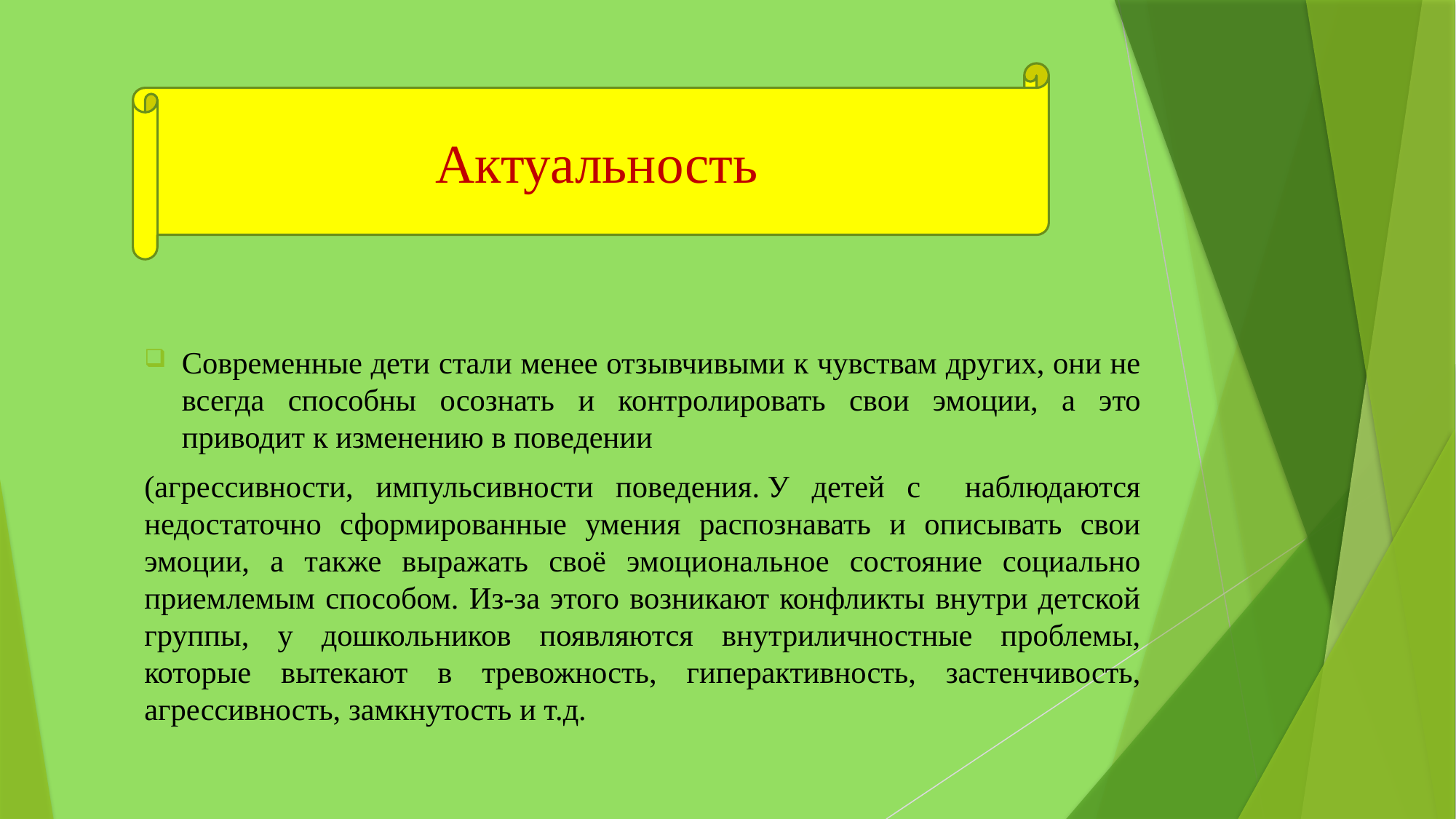

Актуальность
Современные дети стали менее отзывчивыми к чувствам других, они не всегда способны осознать и контролировать свои эмоции, а это приводит к изменению в поведении
(агрессивности, импульсивности поведения. У детей с  наблюдаются недостаточно сформированные умения распознавать и описывать свои эмоции, а также выражать своё эмоциональное состояние социально приемлемым способом. Из-за этого возникают конфликты внутри детской группы, у дошкольников появляются внутриличностные проблемы, которые вытекают в тревожность, гиперактивность, застенчивость, агрессивность, замкнутость и т.д.